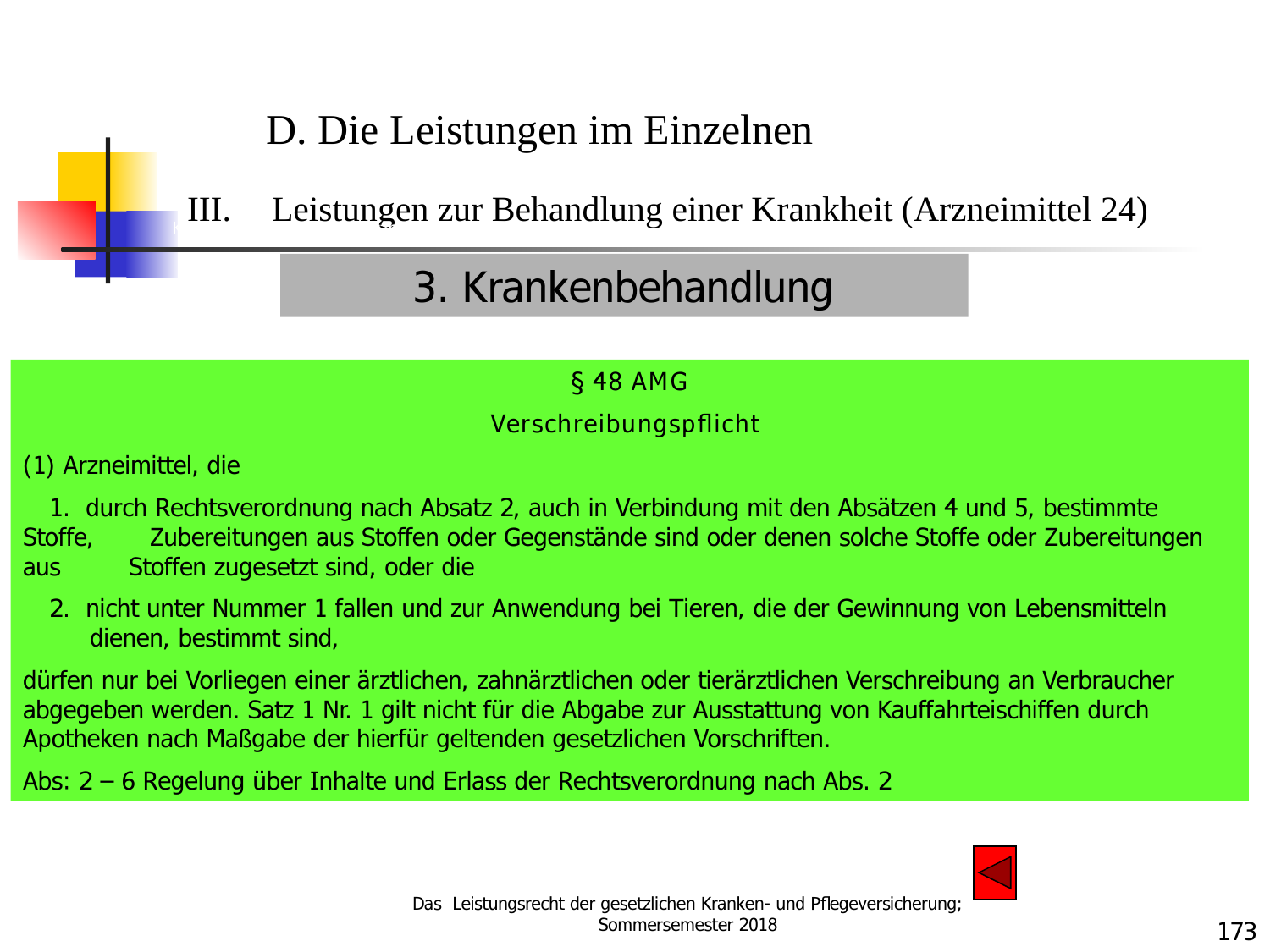

Krankenbehandlung 24 (Arzneimittel)
D. Die Leistungen im Einzelnen

Leistungen zur Behandlung einer Krankheit (Arzneimittel 24)
3. Krankenbehandlung
 § 48 AMG
Verschreibungspflicht
(1) Arzneimittel, die
	1.  durch Rechtsverordnung nach Absatz 2, auch in Verbindung mit den Absätzen 4 und 5, bestimmte Stoffe, 		Zubereitungen aus Stoffen oder Gegenstände sind oder denen solche Stoffe oder Zubereitungen aus 		Stoffen zugesetzt sind, oder die
	2.  nicht unter Nummer 1 fallen und zur Anwendung bei Tieren, die der Gewinnung von Lebensmitteln 		dienen, bestimmt sind,
dürfen nur bei Vorliegen einer ärztlichen, zahnärztlichen oder tierärztlichen Verschreibung an Verbraucher abgegeben werden. Satz 1 Nr. 1 gilt nicht für die Abgabe zur Ausstattung von Kauffahrteischiffen durch Apotheken nach Maßgabe der hierfür geltenden gesetzlichen Vorschriften.
Abs: 2 – 6 Regelung über Inhalte und Erlass der Rechtsverordnung nach Abs. 2
Krankheit

Das  Leistungsrecht der gesetzlichen Kranken- und Pflegeversicherung; Sommersemester 2018
173